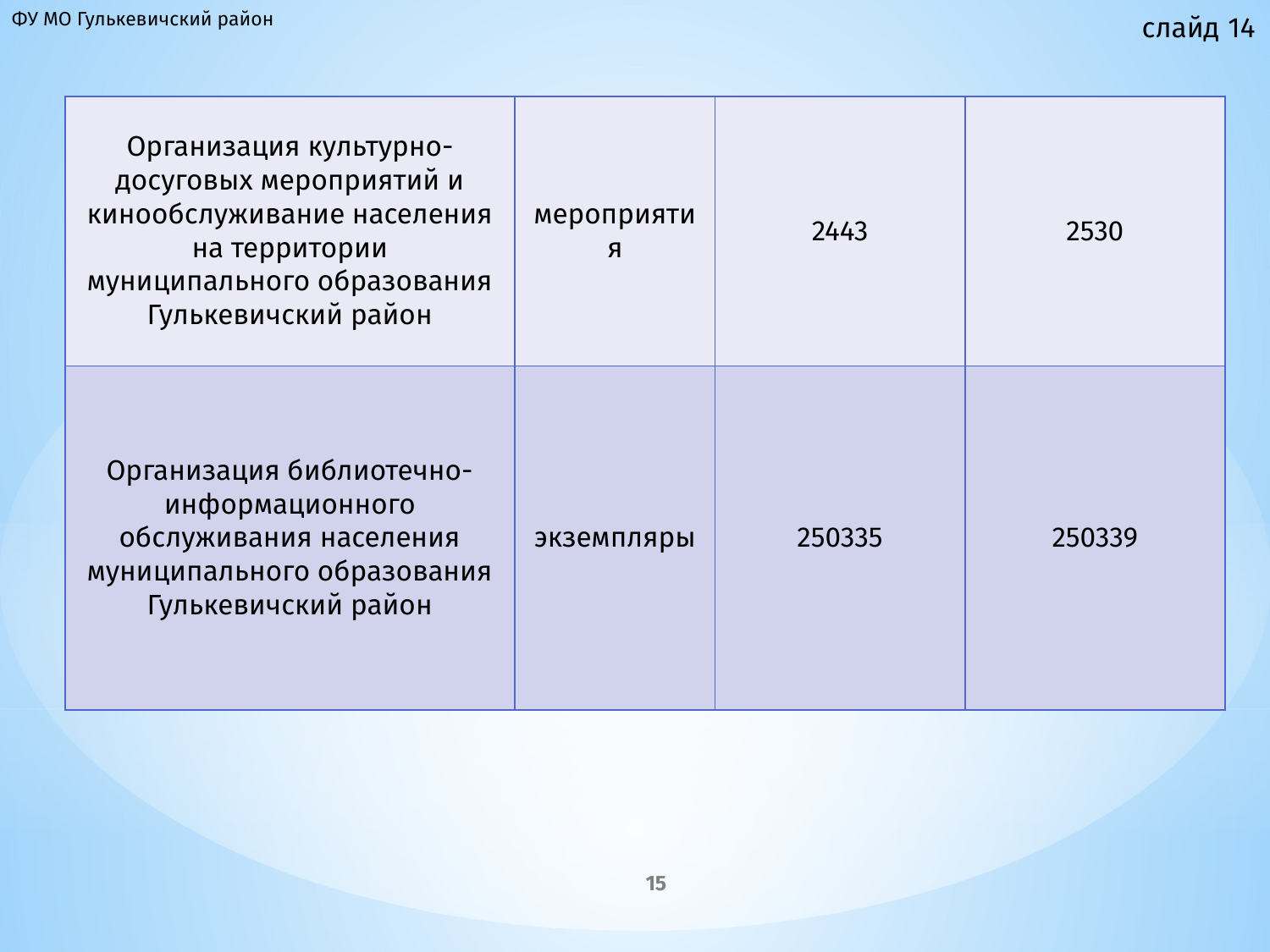

ФУ МО Гулькевичский район
слайд 14
| Организация культурно-досуговых мероприятий и кинообслуживание населения на территории муниципального образования Гулькевичский район | мероприятия | 2443 | 2530 |
| --- | --- | --- | --- |
| Организация библиотечно-информационного обслуживания населения муниципального образования Гулькевичский район | экземпляры | 250335 | 250339 |
#
15